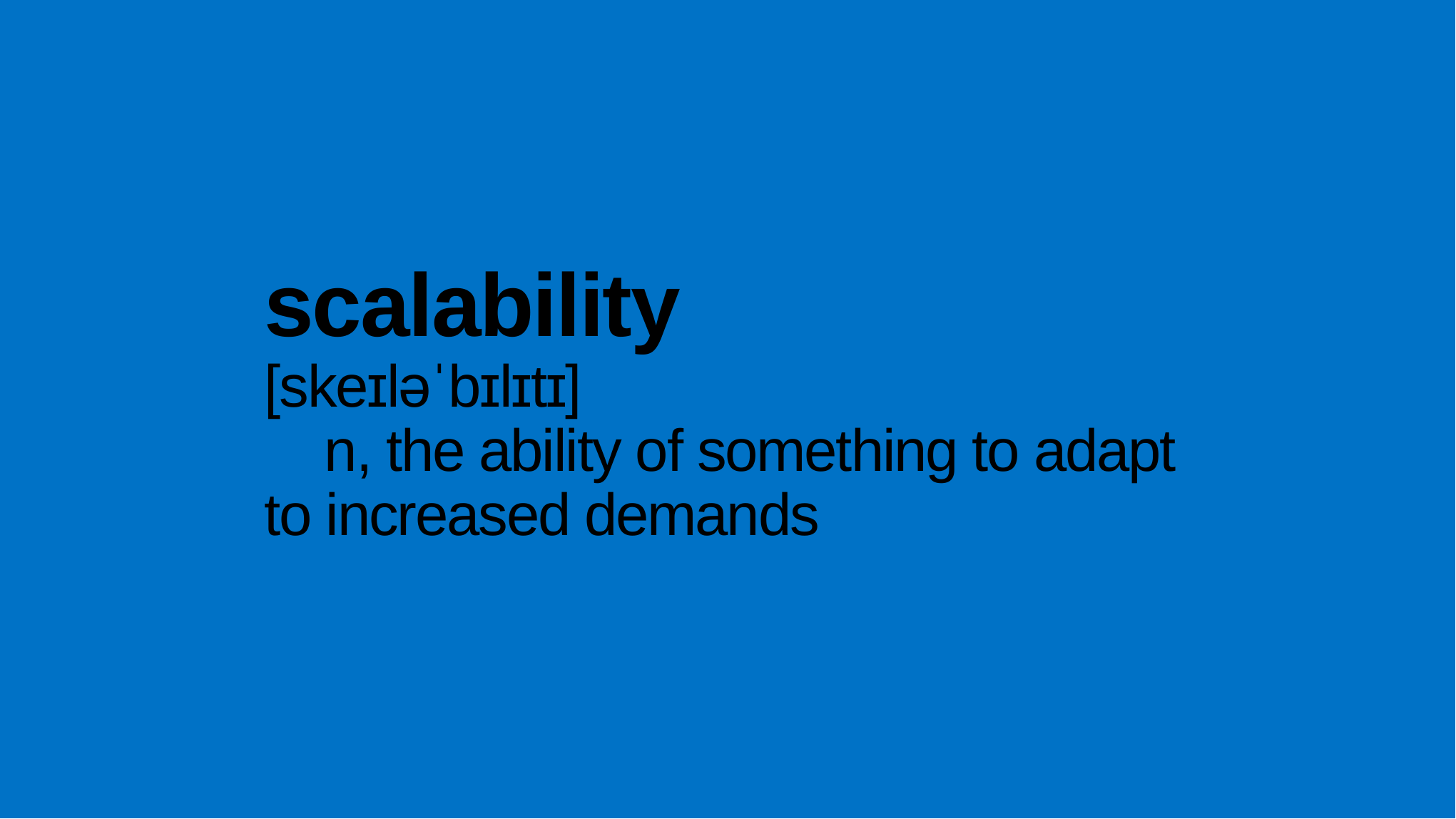

# scalability [skeɪləˈbɪlɪtɪ] n, the ability of something to adapt to increased demands